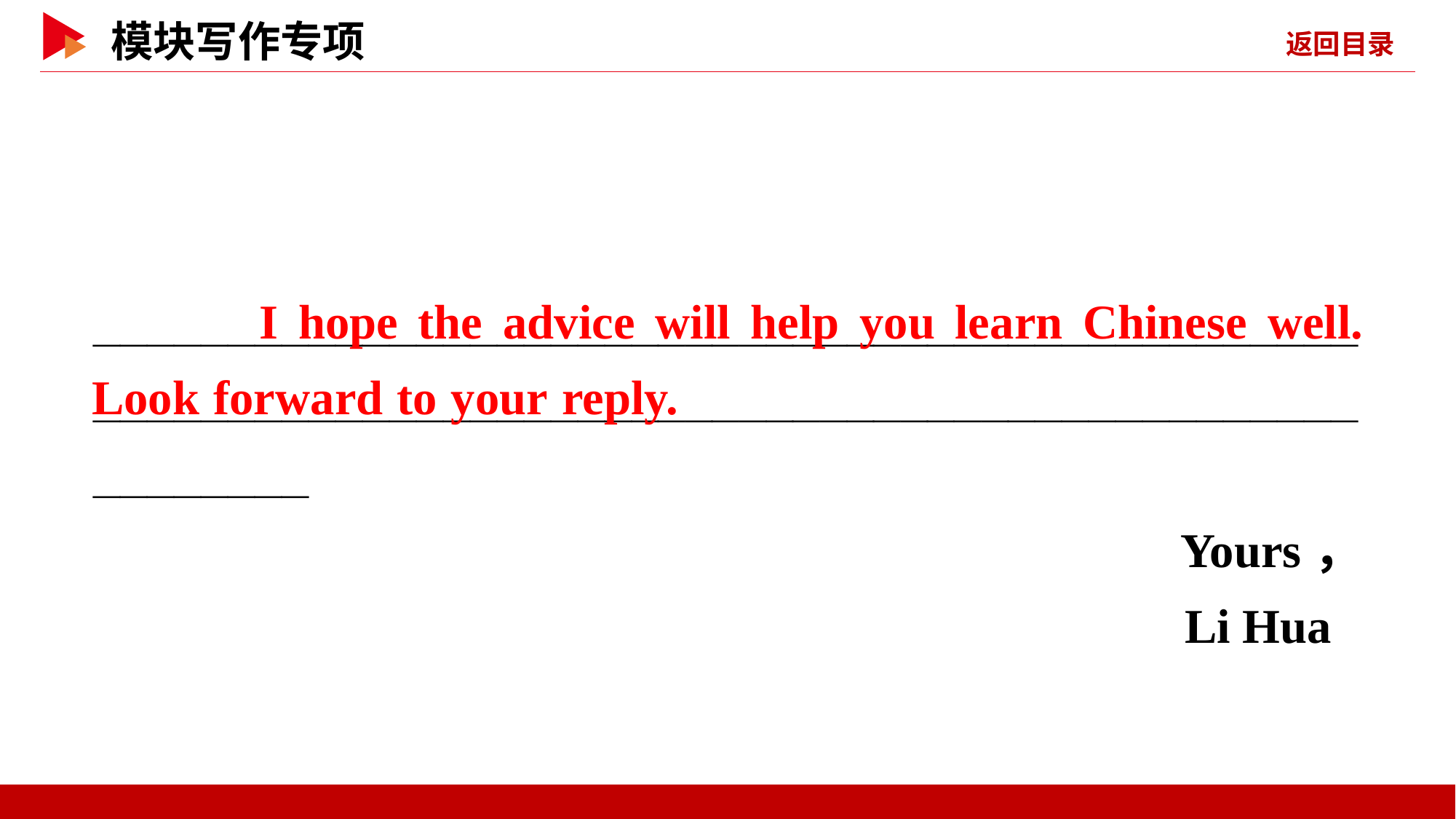

I hope the advice will help you learn Chinese well. Look forward to your reply.
______________________________________________________________________________________________________
Yours，
										Li Hua